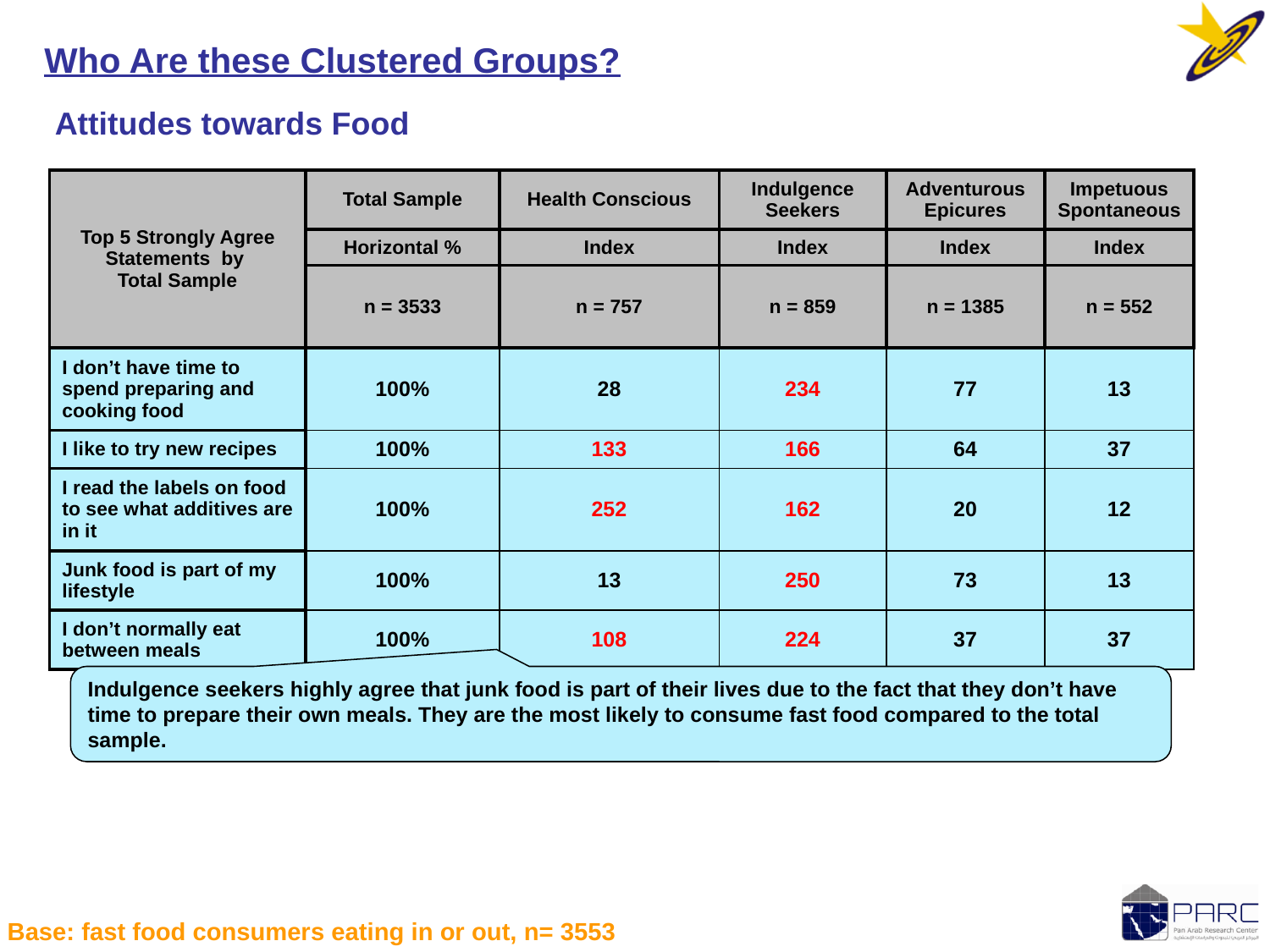

Who Are these Clustered Groups?
Attitudes towards Food
| Top 5 Strongly Agree Statements  by Total Sample | Total Sample | Health Conscious | Indulgence Seekers | Adventurous Epicures | Impetuous Spontaneous |
| --- | --- | --- | --- | --- | --- |
|  | Horizontal % | Index | Index | Index | Index |
|  | n = 3533 | n = 757 | n = 859 | n = 1385 | n = 552 |
| I don’t have time to spend preparing and cooking food | 100% | 28 | 234 | 77 | 13 |
| I like to try new recipes | 100% | 133 | 166 | 64 | 37 |
| I read the labels on food to see what additives are in it | 100% | 252 | 162 | 20 | 12 |
| Junk food is part of my lifestyle | 100% | 13 | 250 | 73 | 13 |
| I don’t normally eat between meals | 100% | 108 | 224 | 37 | 37 |
Indulgence seekers highly agree that junk food is part of their lives due to the fact that they don’t have time to prepare their own meals. They are the most likely to consume fast food compared to the total sample.
Base: fast food consumers eating in or out, n= 3553